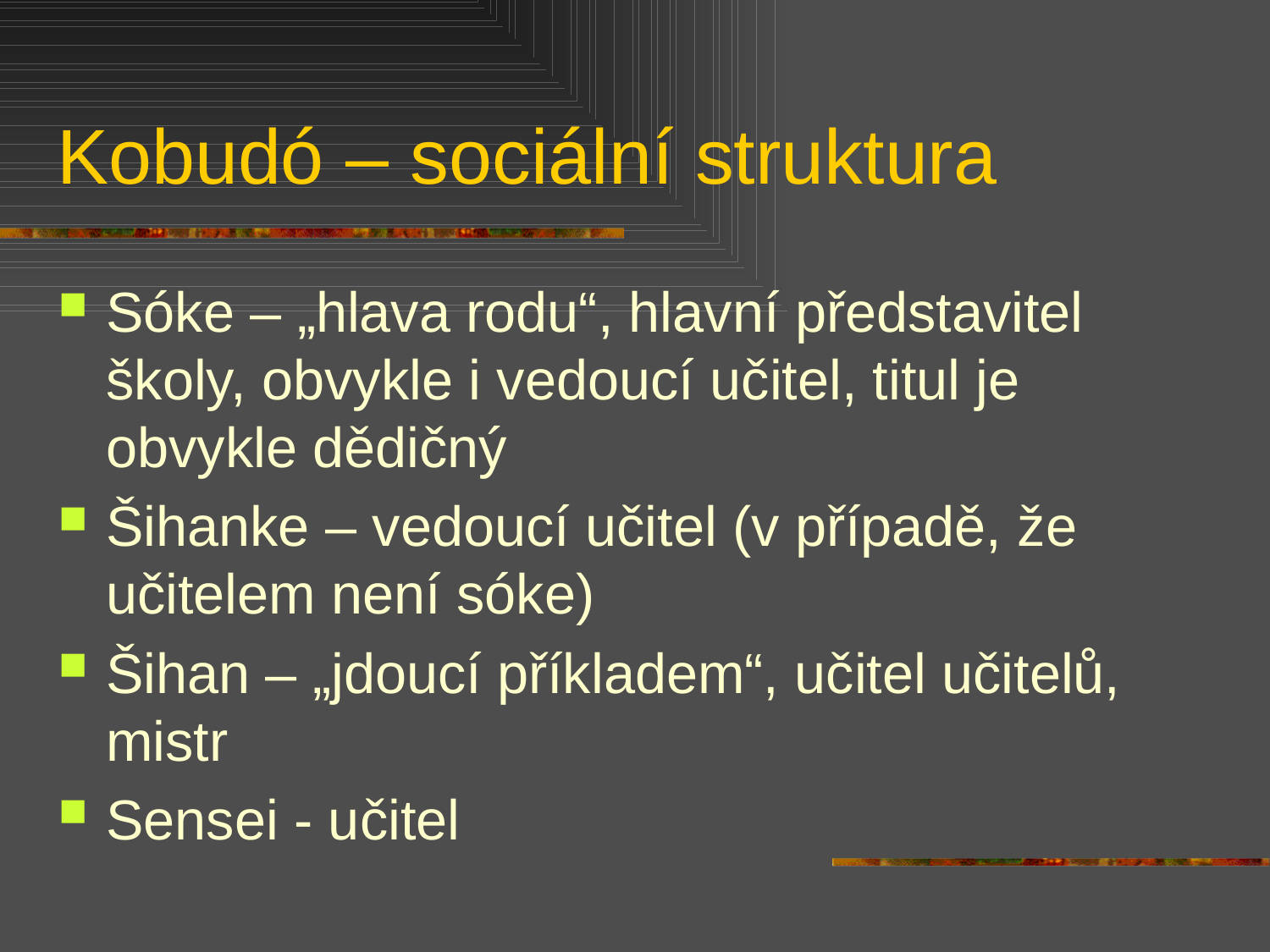

# Kobudó – sociální struktura
Sóke – „hlava rodu“, hlavní představitel školy, obvykle i vedoucí učitel, titul je obvykle dědičný
Šihanke – vedoucí učitel (v případě, že učitelem není sóke)
Šihan – „jdoucí příkladem“, učitel učitelů, mistr
Sensei - učitel